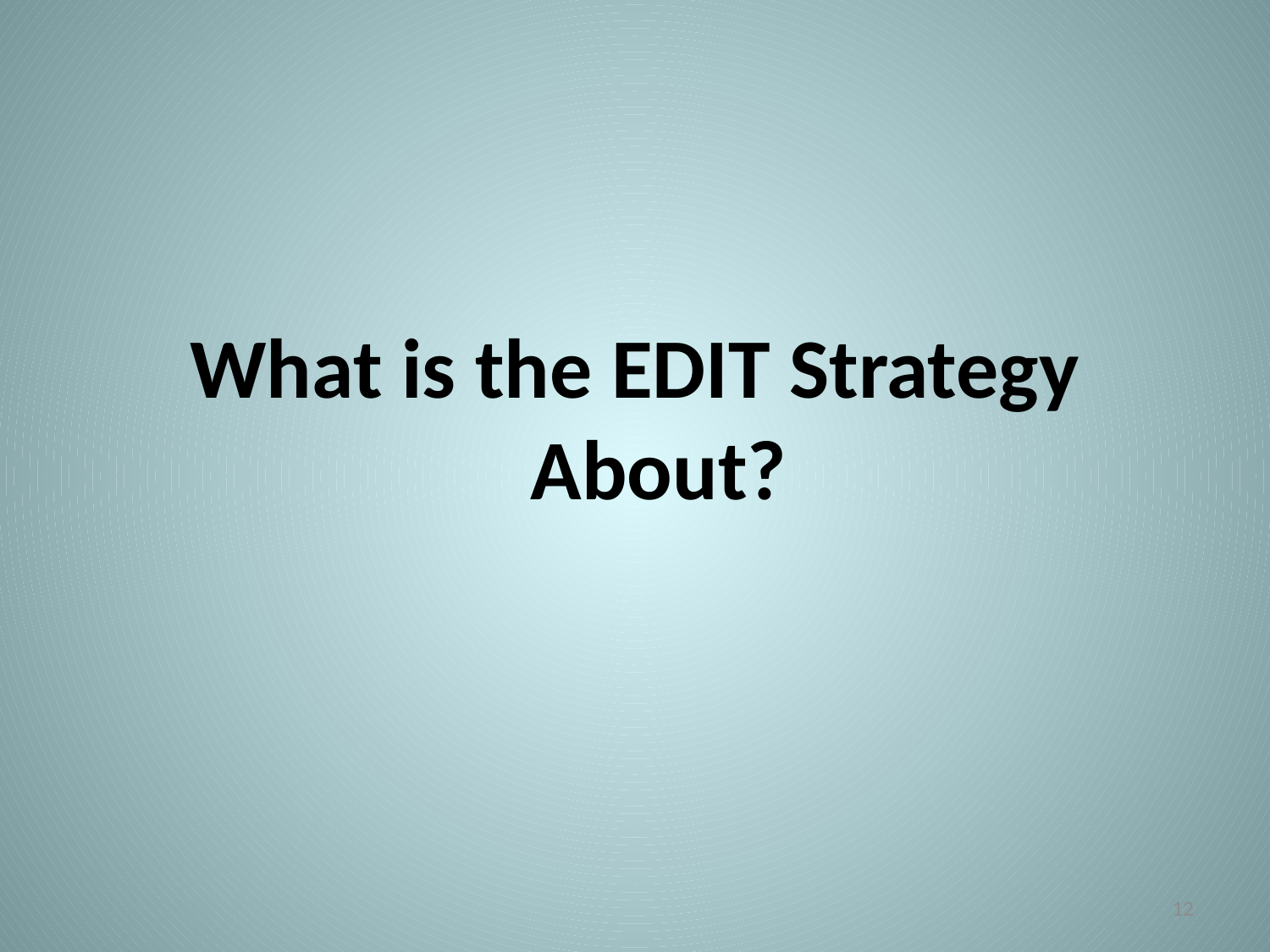

#

What is the EDIT Strategy About?
12